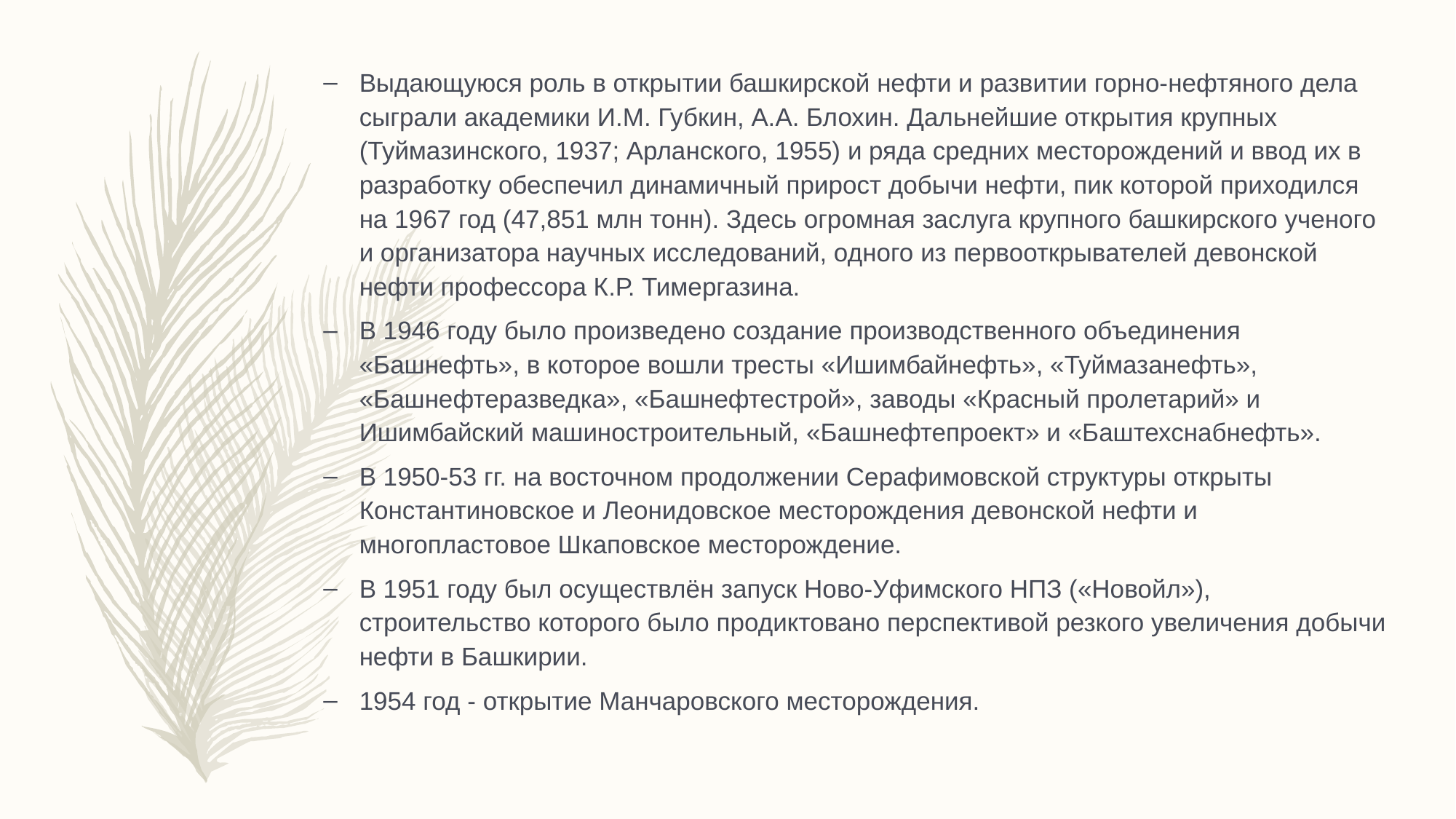

Выдающуюся роль в открытии башкирской нефти и развитии горно-нефтяного дела сыграли академики И.М. Губкин, А.А. Блохин. Дальнейшие открытия крупных (Туймазинского, 1937; Арланского, 1955) и ряда средних месторождений и ввод их в разработку обеспечил динамичный прирост добычи нефти, пик которой приходился на 1967 год (47,851 млн тонн). Здесь огромная заслуга крупного башкирского ученого и организатора научных исследований, одного из первооткрывателей девонской нефти профессора К.Р. Тимергазина.
В 1946 году было произведено создание производственного объединения «Башнефть», в которое вошли тресты «Ишимбайнефть», «Туймазанефть», «Башнефтеразведка», «Башнефтестрой», заводы «Красный пролетарий» и Ишимбайский машиностроительный, «Башнефтепроект» и «Баштехснабнефть».
В 1950-53 гг. на восточном продолжении Серафимовской структуры открыты Константиновское и Леонидовское месторождения девонской нефти и многопластовое Шкаповское месторождение.
В 1951 году был осуществлён запуск Ново-Уфимского НПЗ («Новойл»), строительство которого было продиктовано перспективой резкого увеличения добычи нефти в Башкирии.
1954 год - открытие Манчаровского месторождения.